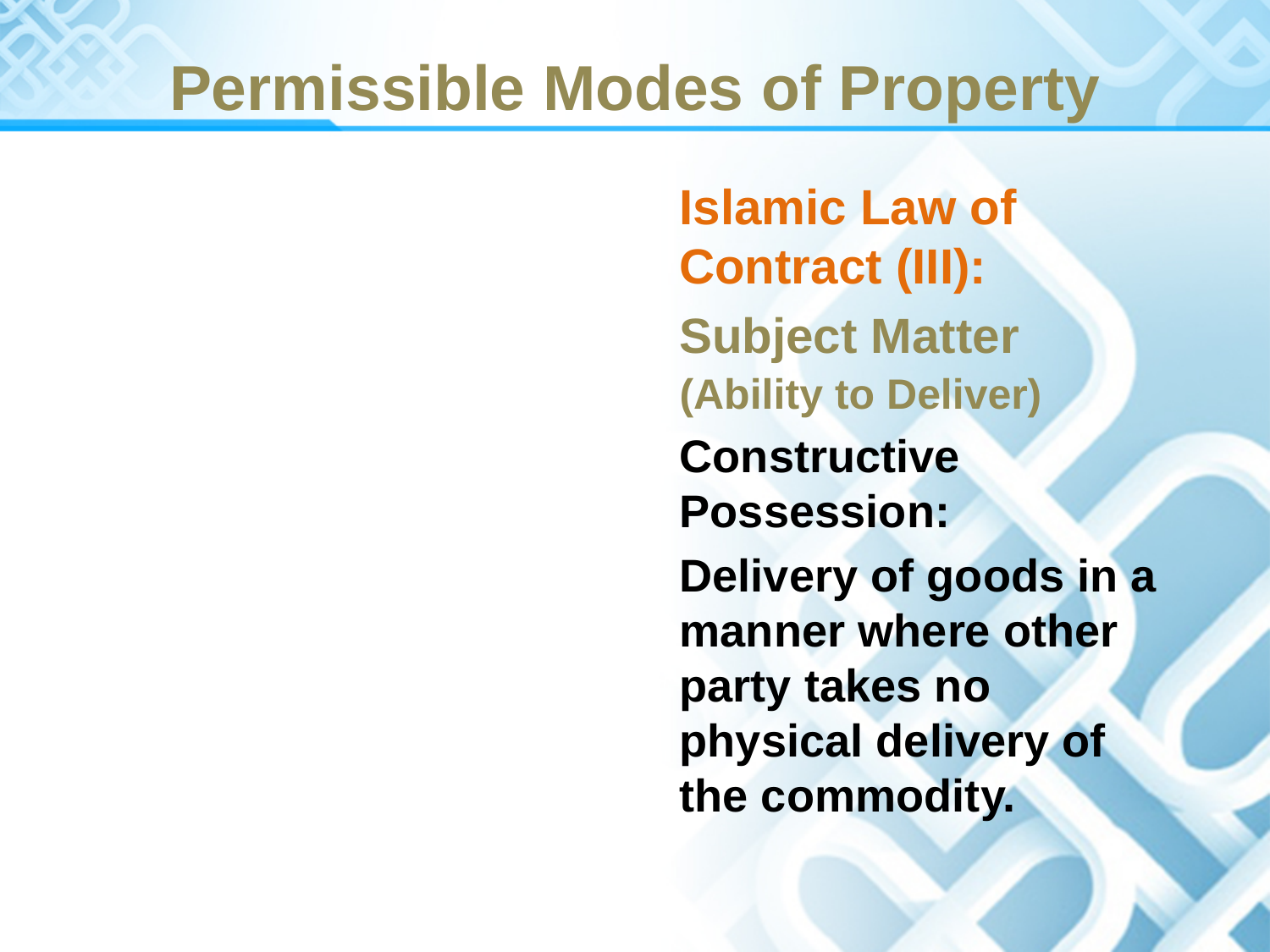

Permissible Modes of Property
Islamic Law of Contract (III):
Subject Matter (Ability to Deliver)
Constructive Possession:
Delivery of goods in a manner where other party takes no physical delivery of the commodity.